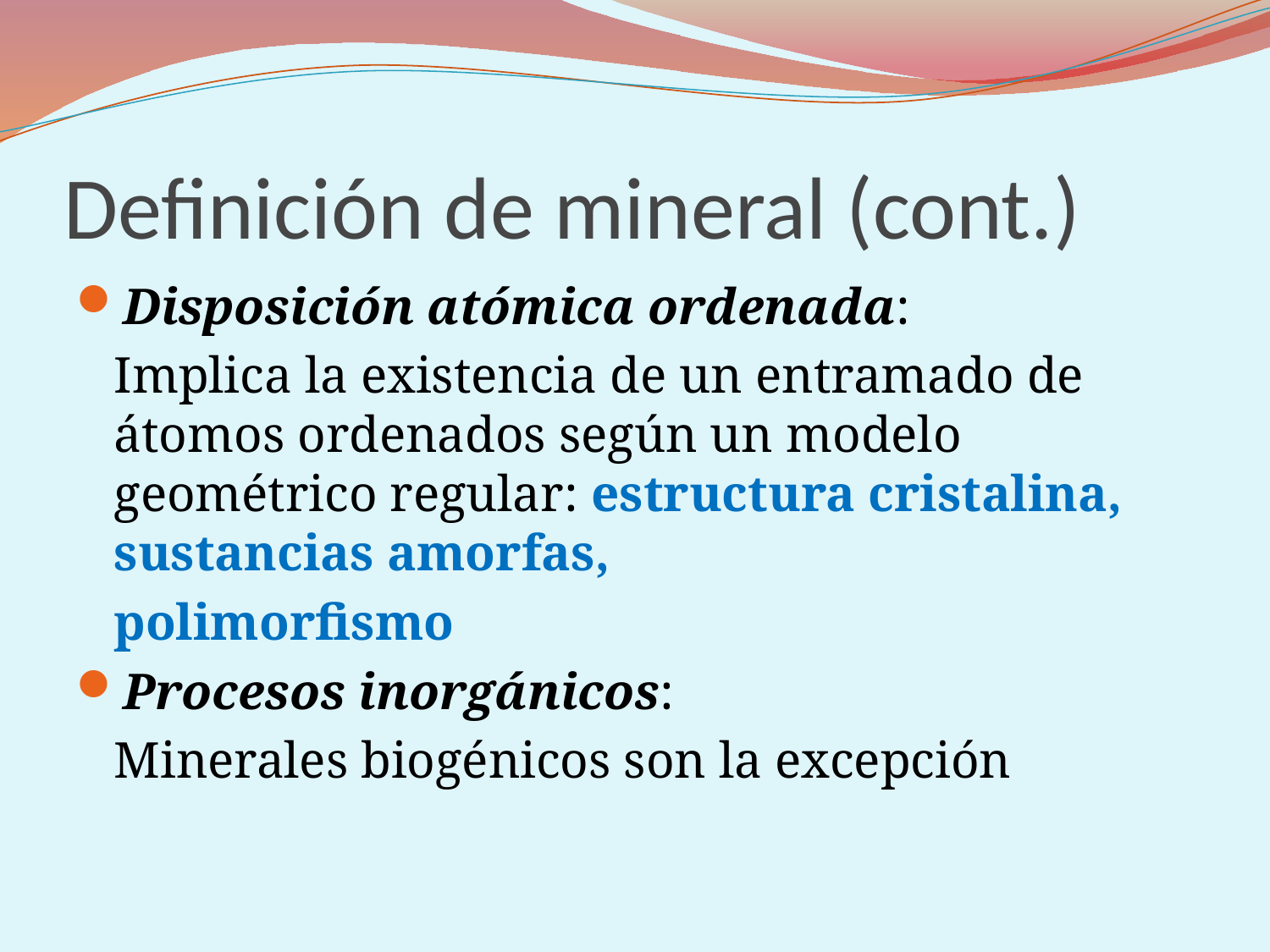

# Definición de mineral (cont.)
Disposición atómica ordenada:
	Implica la existencia de un entramado de átomos ordenados según un modelo geométrico regular: estructura cristalina, sustancias amorfas,
	polimorfismo
Procesos inorgánicos:
	Minerales biogénicos son la excepción